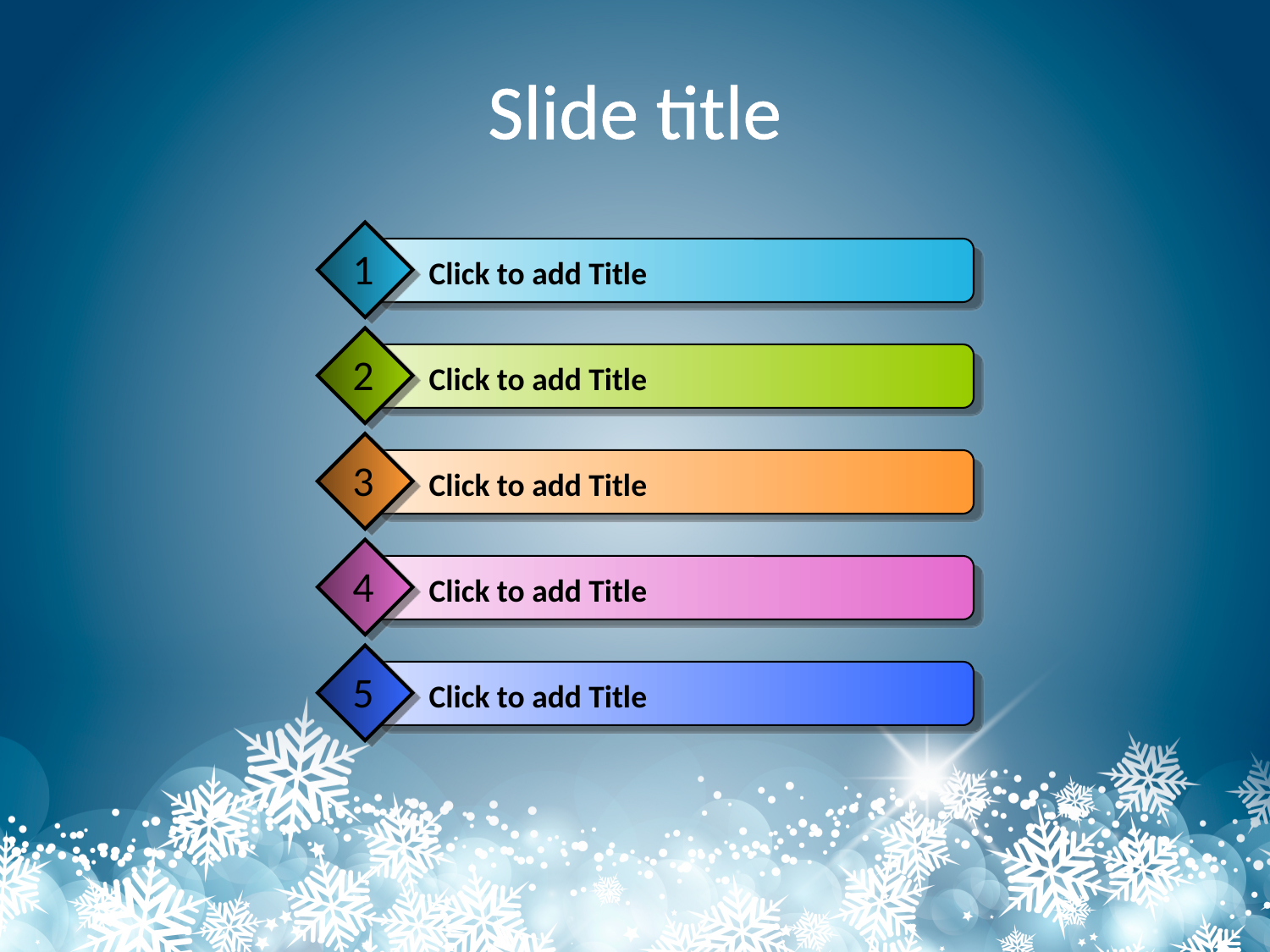

# Slide title

1

  Click to add Title

2

  Click to add Title

3

  Click to add Title

4

  Click to add Title

5

  Click to add Title